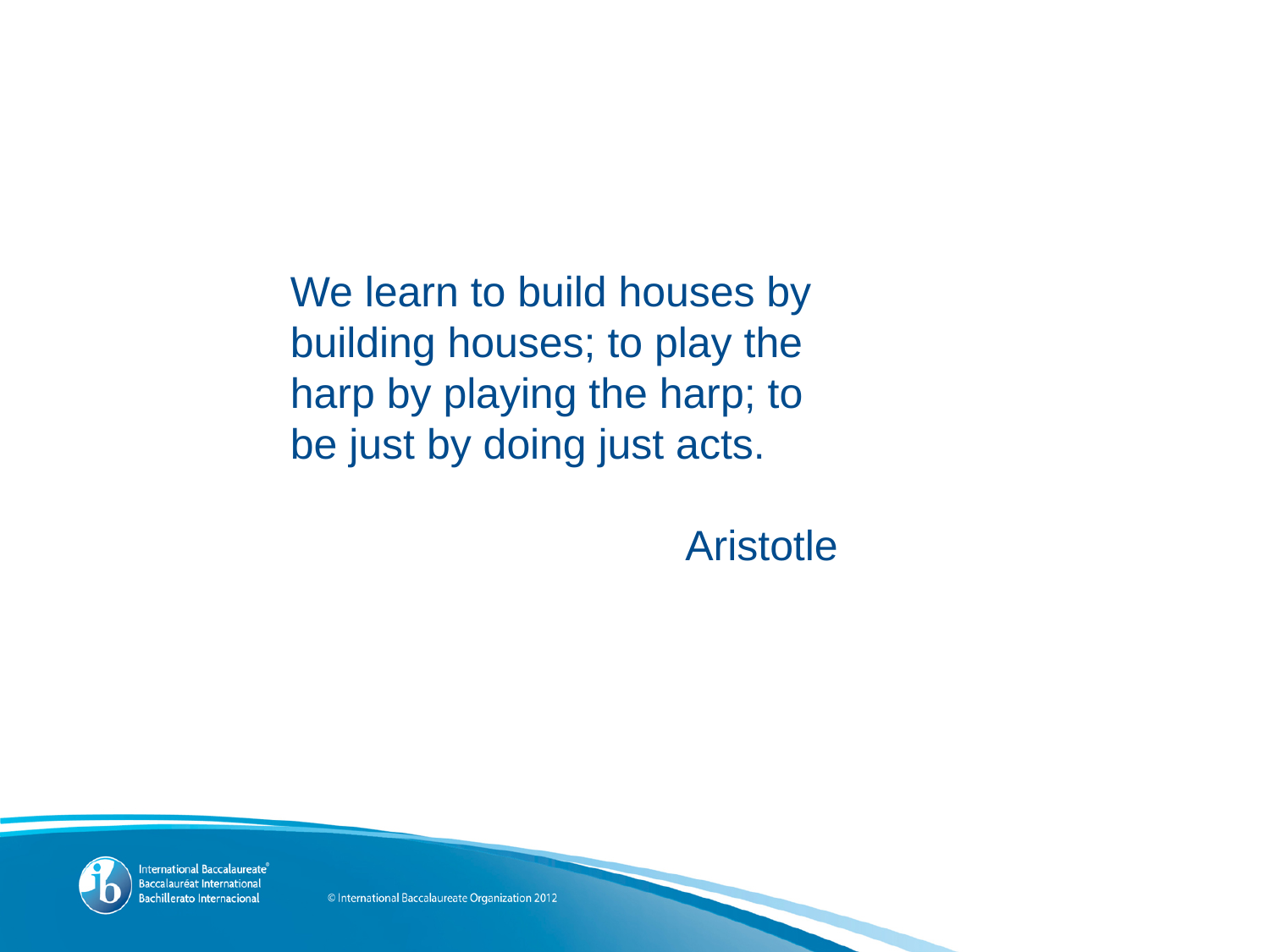

We learn to build houses by building houses; to play the harp by playing the harp; to be just by doing just acts.

Aristotle